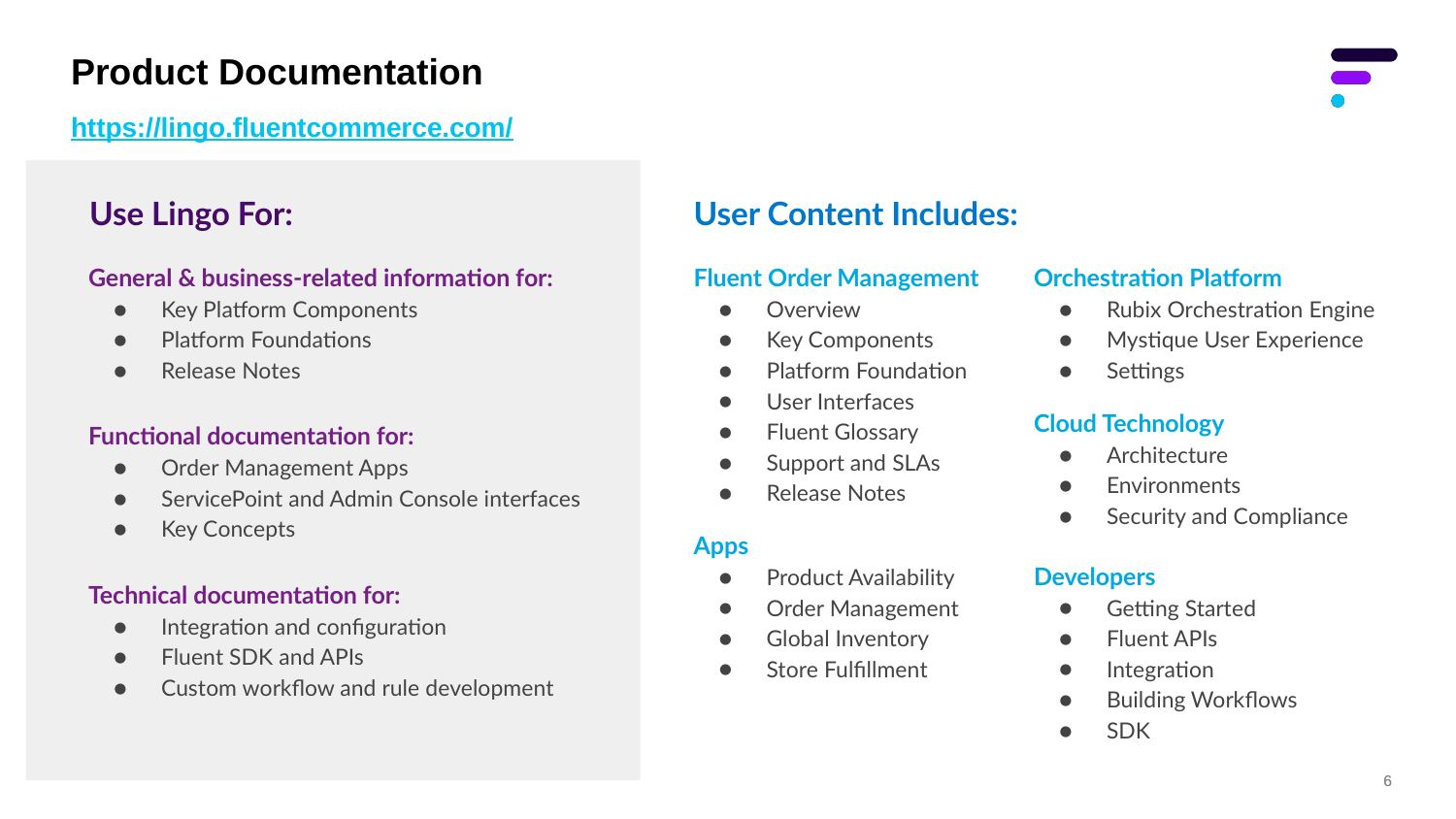

# Product Documentation
https://lingo.fluentcommerce.com/

Use Lingo For:
User Content Includes:
General & business-related information for:
Key Platform Components
Platform Foundations
Release Notes

Functional documentation for:
Order Management Apps
ServicePoint and Admin Console interfaces
Key Concepts

Technical documentation for:
Integration and configuration
Fluent SDK and APIs
Custom workflow and rule development
Fluent Order Management
Overview
Key Components
Platform Foundation
User Interfaces
Fluent Glossary
Support and SLAs
Release Notes
Apps
Product Availability
Order Management
Global Inventory
Store Fulfillment
Orchestration Platform
Rubix Orchestration Engine
Mystique User Experience
Settings
Cloud Technology
Architecture
Environments
Security and Compliance

Developers
Getting Started
Fluent APIs
Integration
Building Workflows
SDK